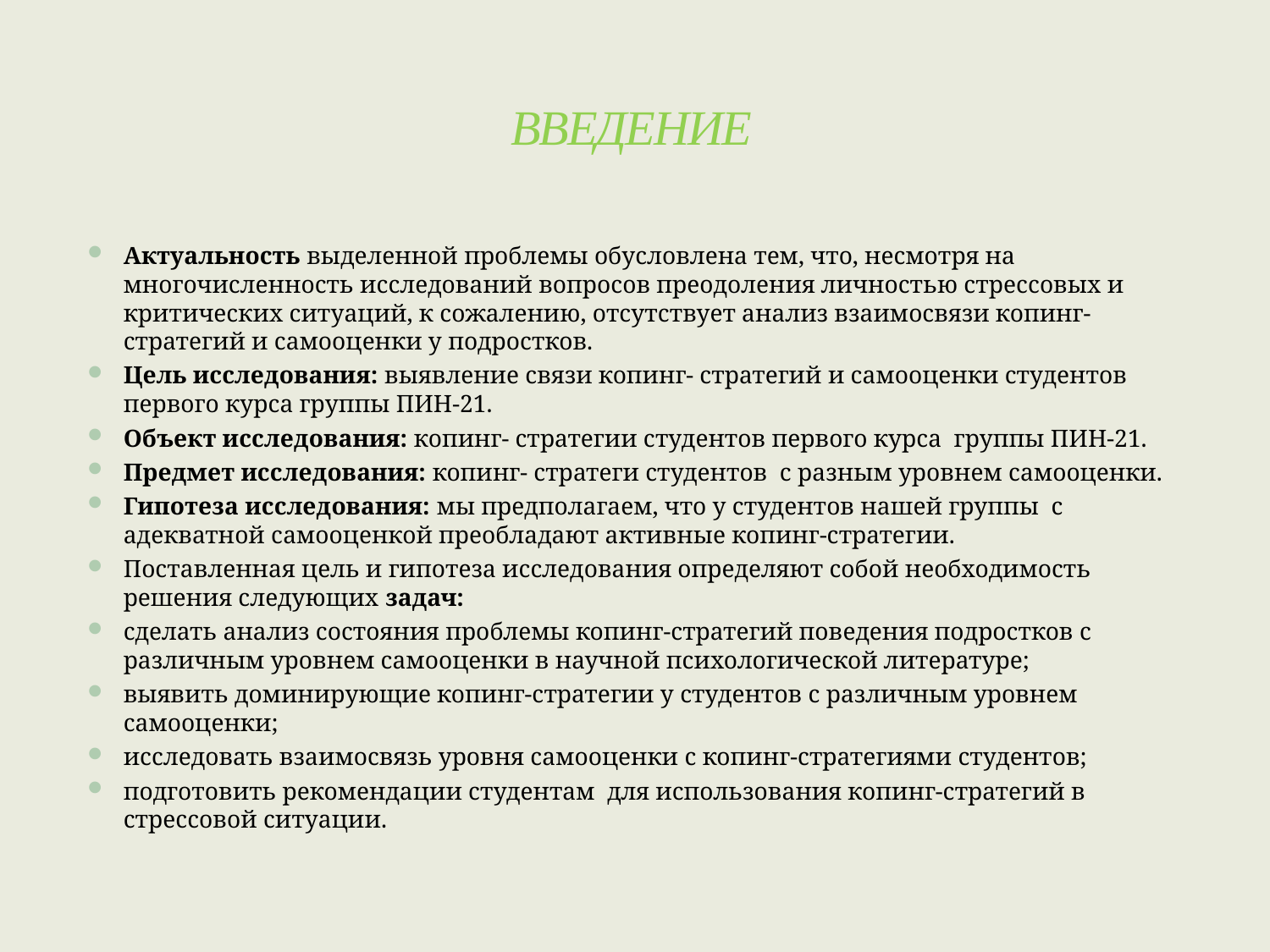

# ВВЕДЕНИЕ

Актуальность выделенной проблемы обусловлена тем, что, несмотря на многочисленность исследований вопросов преодоления личностью стрессовых и критических ситуаций, к сожалению, отсутствует анализ взаимосвязи копинг-стратегий и самооценки у подростков.
Цель исследования: выявление связи копинг- стратегий и самооценки студентов первого курса группы ПИН-21.
Объект исследования: копинг- стратегии студентов первого курса  группы ПИН-21.
Предмет исследования: копинг- стратеги студентов  с разным уровнем самооценки.
Гипотеза исследования: мы предполагаем, что у студентов нашей группы  с адекватной самооценкой преобладают активные копинг-стратегии.
Поставленная цель и гипотеза исследования определяют собой необходимость решения следующих задач:
сделать анализ состояния проблемы копинг-стратегий поведения подростков с различным уровнем самооценки в научной психологической литературе;
выявить доминирующие копинг-стратегии у студентов с различным уровнем  самооценки;
исследовать взаимосвязь уровня самооценки с копинг-стратегиями студентов;
подготовить рекомендации студентам  для использования копинг-стратегий в  стрессовой ситуации.